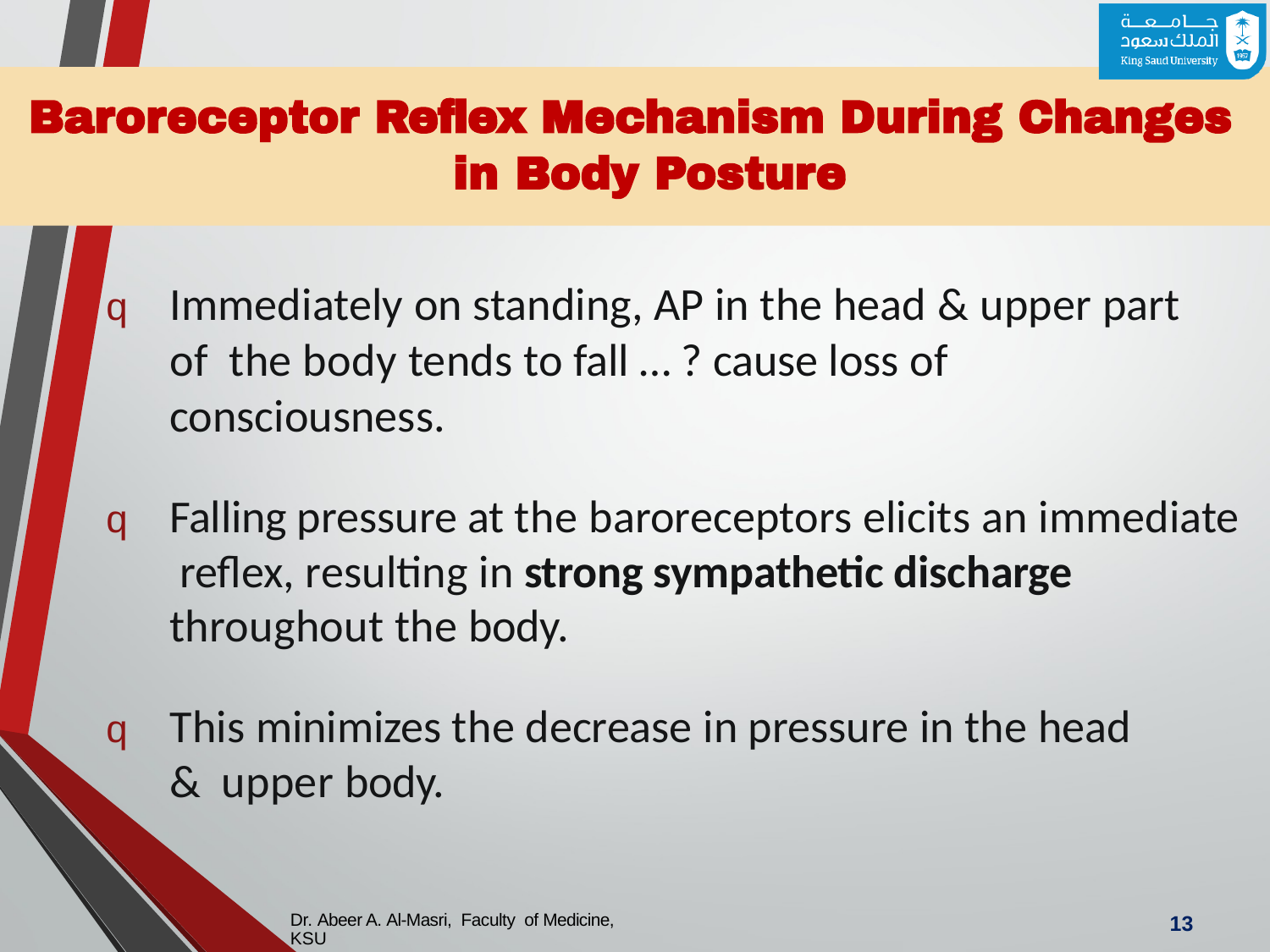

Baroreceptor Reflex Mechanism During Changes  in Body Posture

q	Immediately on standing, AP in the head & upper part of  the body tends to fall … ? cause loss of consciousness.

q	Falling pressure at the baroreceptors elicits an immediate  reflex, resulting in strong sympathetic discharge  throughout the body.

q	This minimizes the decrease in pressure in the head &  upper body.
13
Dr. Abeer A. Al-Masri,  Faculty  of Medicine,   KSU